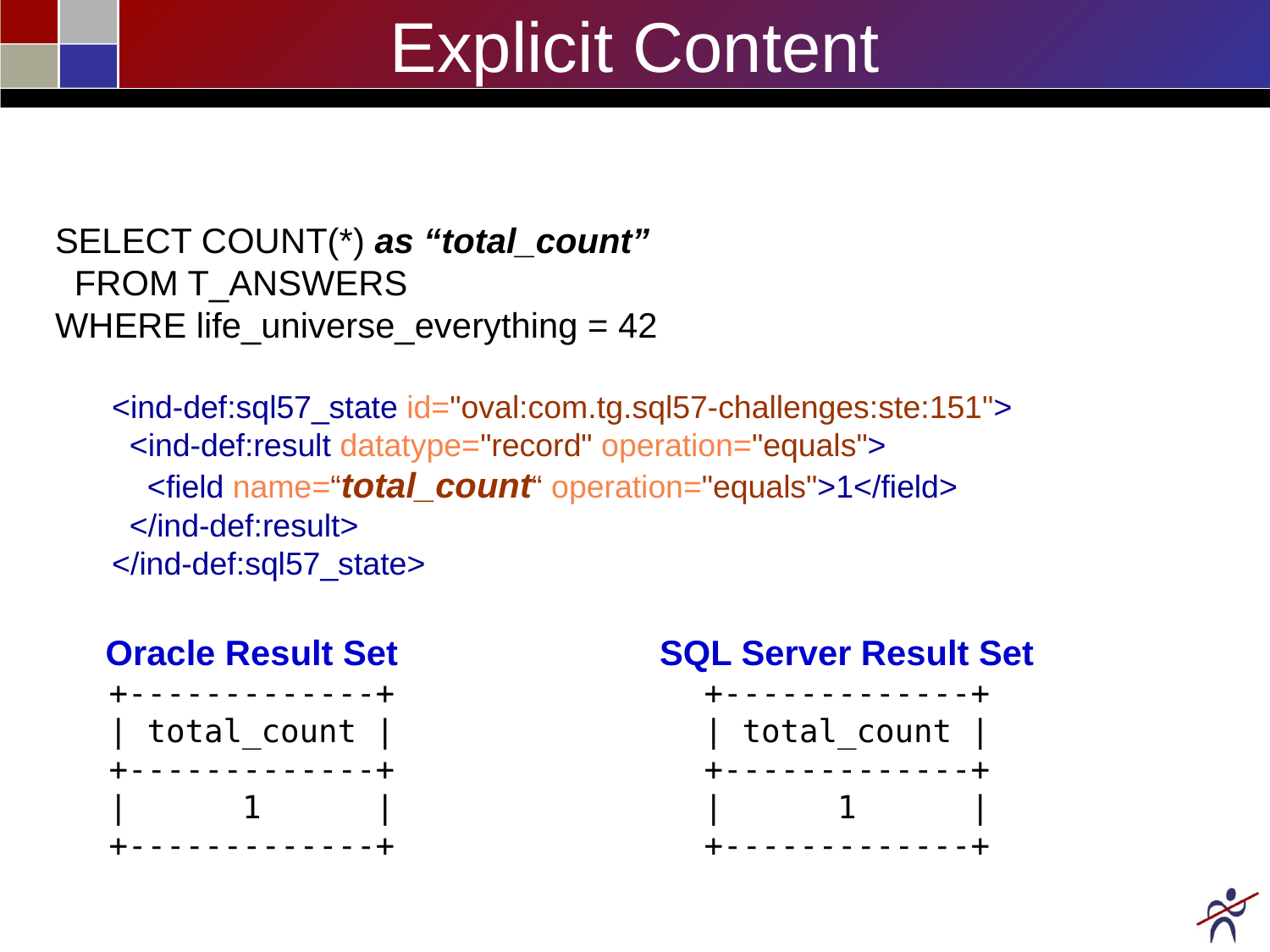

# Explicit Content
SELECT COUNT(*) as “total_count”
  FROM T_ANSWERS
WHERE life_universe_everything = 42
    <ind-def:sql57_state id="oval:com.tg.sql57-challenges:ste:151">
      <ind-def:result datatype="record" operation="equals">
        <field name=“total_count“ operation="equals">1</field>
      </ind-def:result>
    </ind-def:sql57_state>
Oracle Result Set
+-------------+
| total_count |
+-------------+
|      1      |
+-------------+
SQL Server Result Set
+-------------+
| total_count |
+-------------+
|      1      |
+-------------+